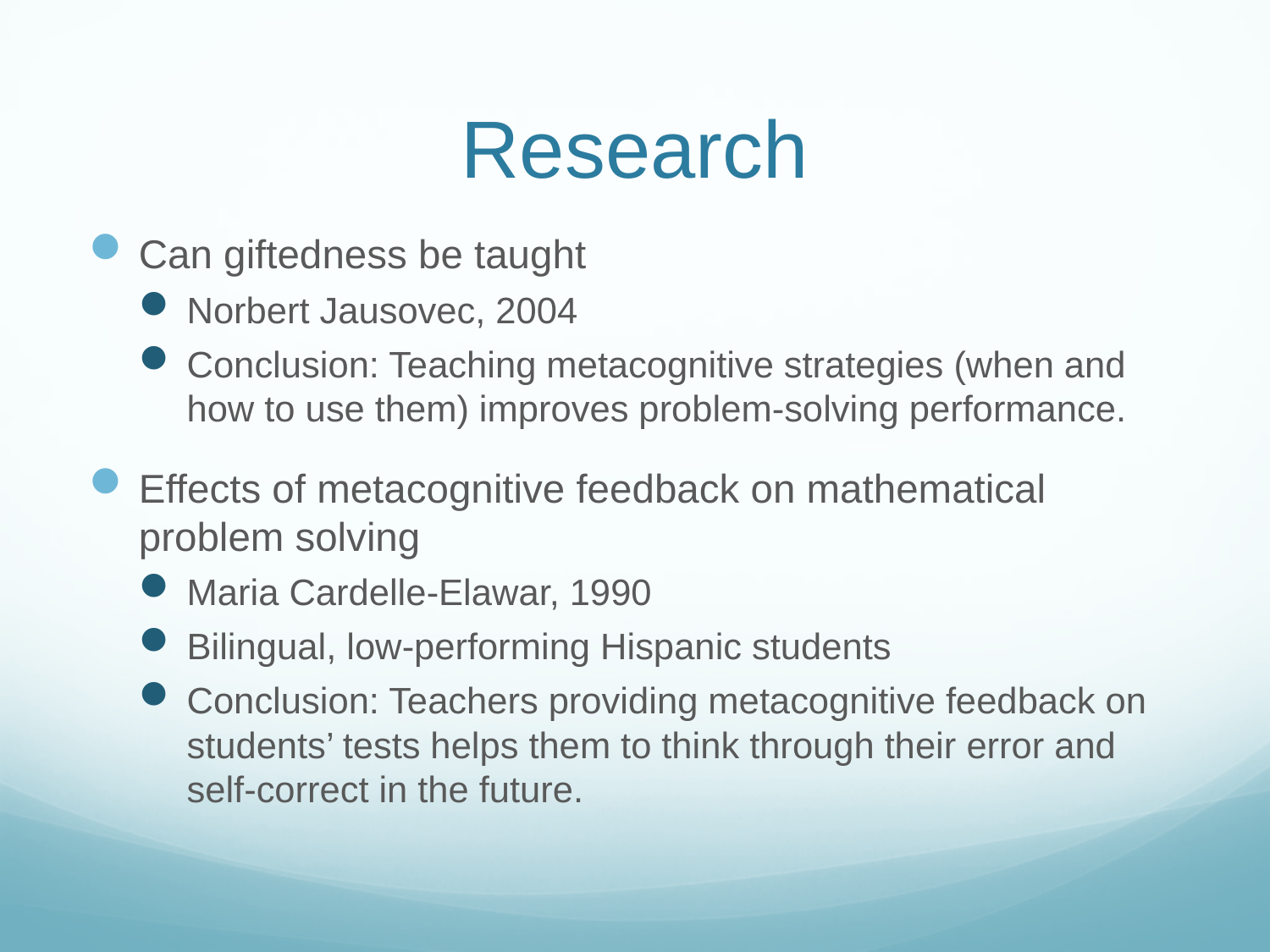

# Research
Can giftedness be taught
Norbert Jausovec, 2004
Conclusion: Teaching metacognitive strategies (when and how to use them) improves problem-solving performance.
Effects of metacognitive feedback on mathematical problem solving
Maria Cardelle-Elawar, 1990
Bilingual, low-performing Hispanic students
Conclusion: Teachers providing metacognitive feedback on students’ tests helps them to think through their error and self-correct in the future.